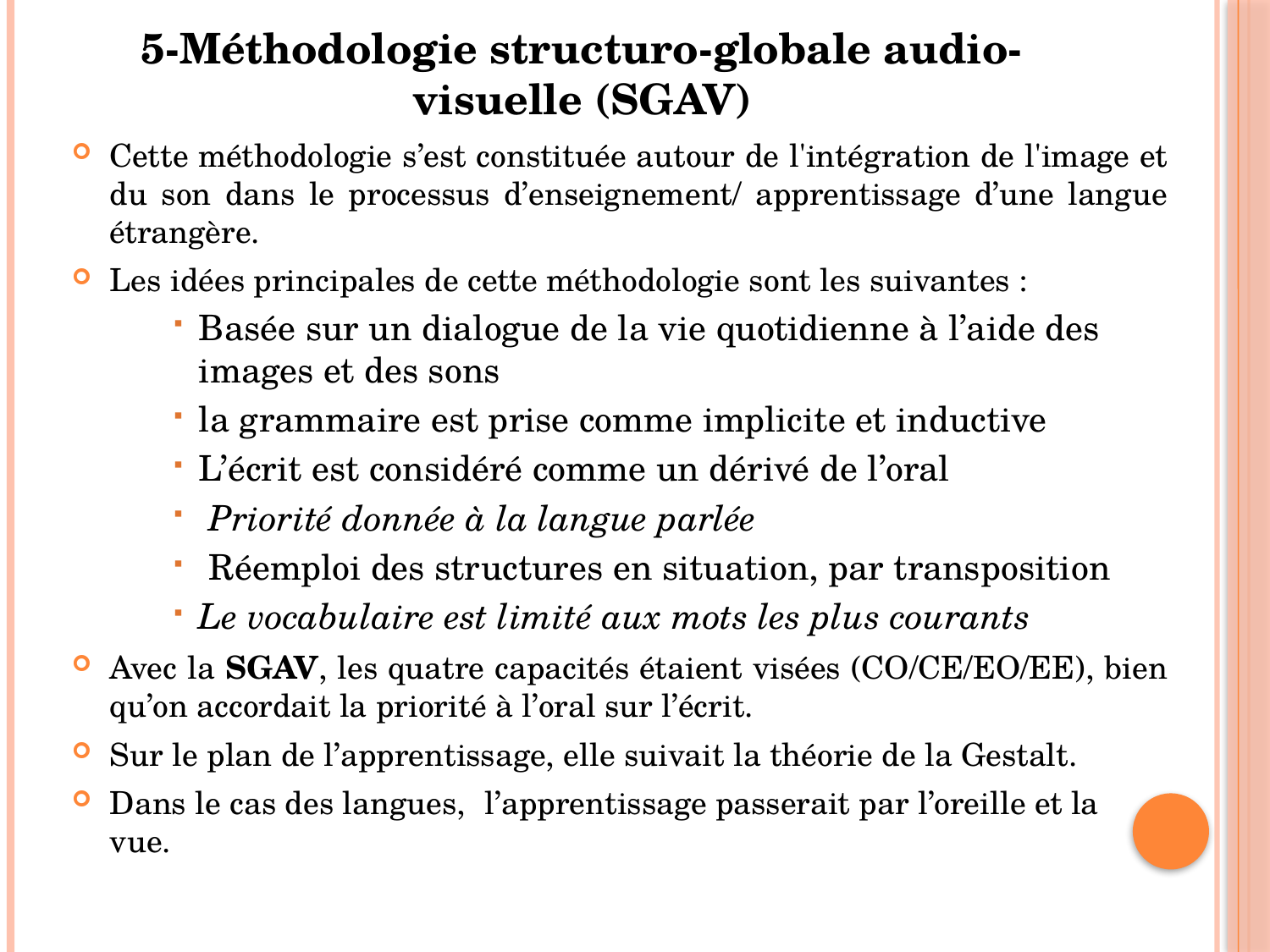

# 5-Méthodologie structuro-globale audio-visuelle (SGAV)
Cette méthodologie s’est constituée autour de l'intégration de l'image et du son dans le processus d’enseignement/ apprentissage d’une langue étrangère.
Les idées principales de cette méthodologie sont les suivantes :
Basée sur un dialogue de la vie quotidienne à l’aide des images et des sons
la grammaire est prise comme implicite et inductive
L’écrit est considéré comme un dérivé de l’oral
 Priorité donnée à la langue parlée
 Réemploi des structures en situation, par transposition
Le vocabulaire est limité aux mots les plus courants
Avec la SGAV, les quatre capacités étaient visées (CO/CE/EO/EE), bien qu’on accordait la priorité à l’oral sur l’écrit.
Sur le plan de l’apprentissage, elle suivait la théorie de la Gestalt.
Dans le cas des langues,  l’apprentissage passerait par l’oreille et la vue.